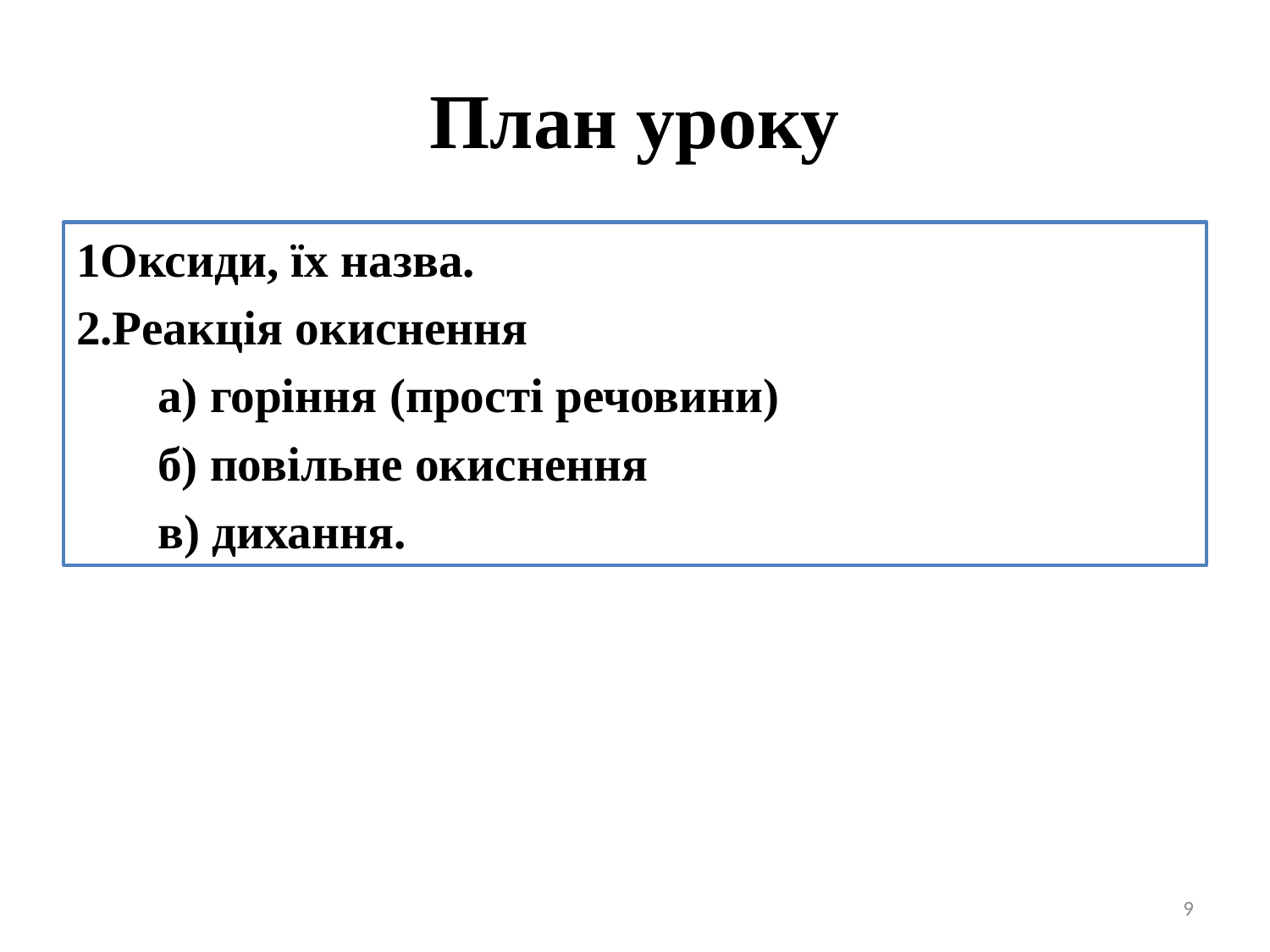

# План уроку
1Оксиди, їх назва.
2.Реакція окиснення
а) горіння (прості речовини)
б) повільне окиснення
в) дихання.

9